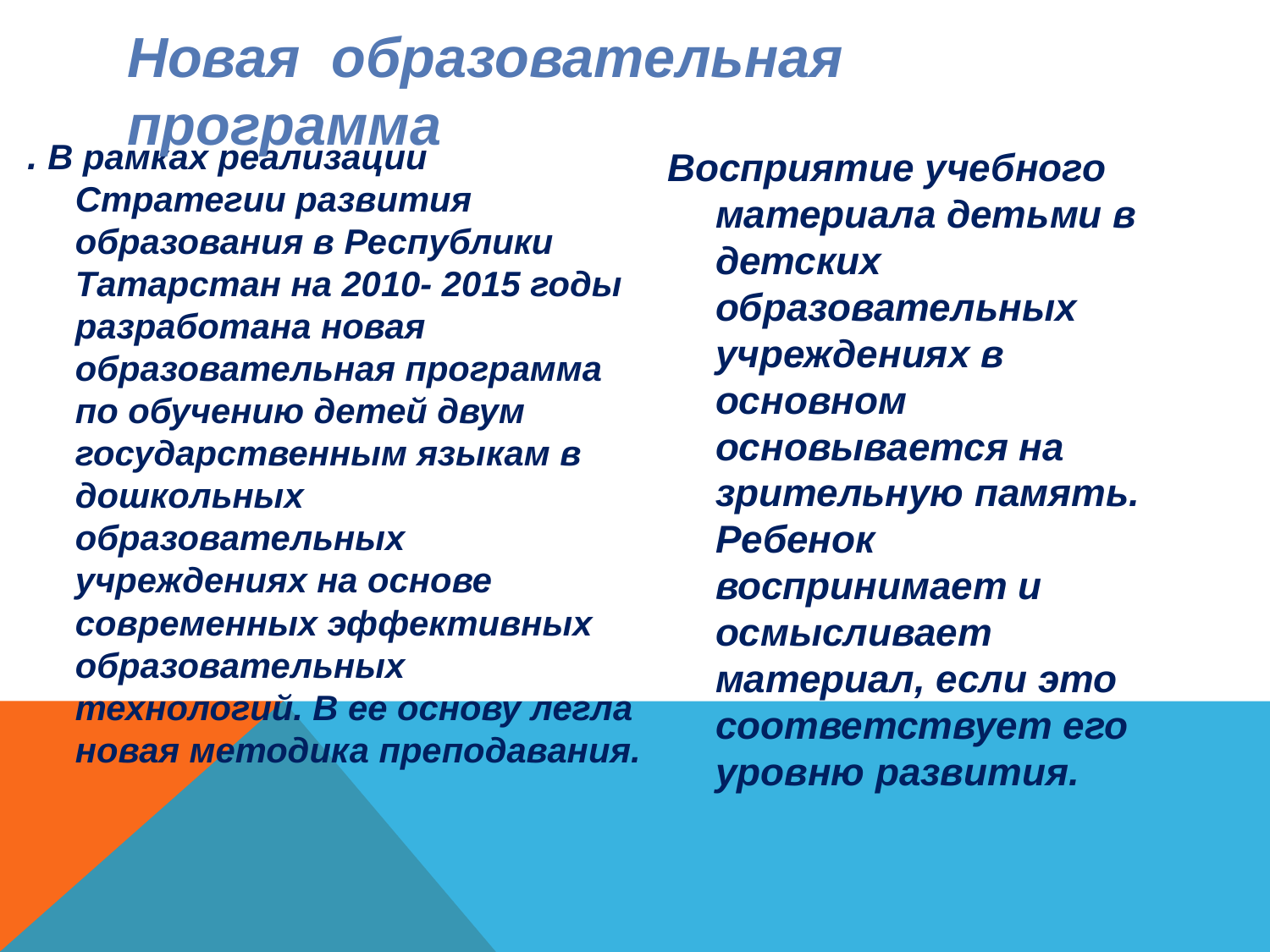

# Новая  образовательная  программа
. В рамках реализации Стратегии развития образования в Республики Татарстан на 2010- 2015 годы разработана новая образовательная программа по обучению детей двум государственным языкам в дошкольных образовательных учреждениях на основе современных эффективных образовательных технологий. В ее основу легла новая методика преподавания.
Восприятие учебного материала детьми в детских образовательных учреждениях в основном основывается на зрительную память. Ребенок воспринимает и осмысливает материал, если это соответствует его уровню развития.